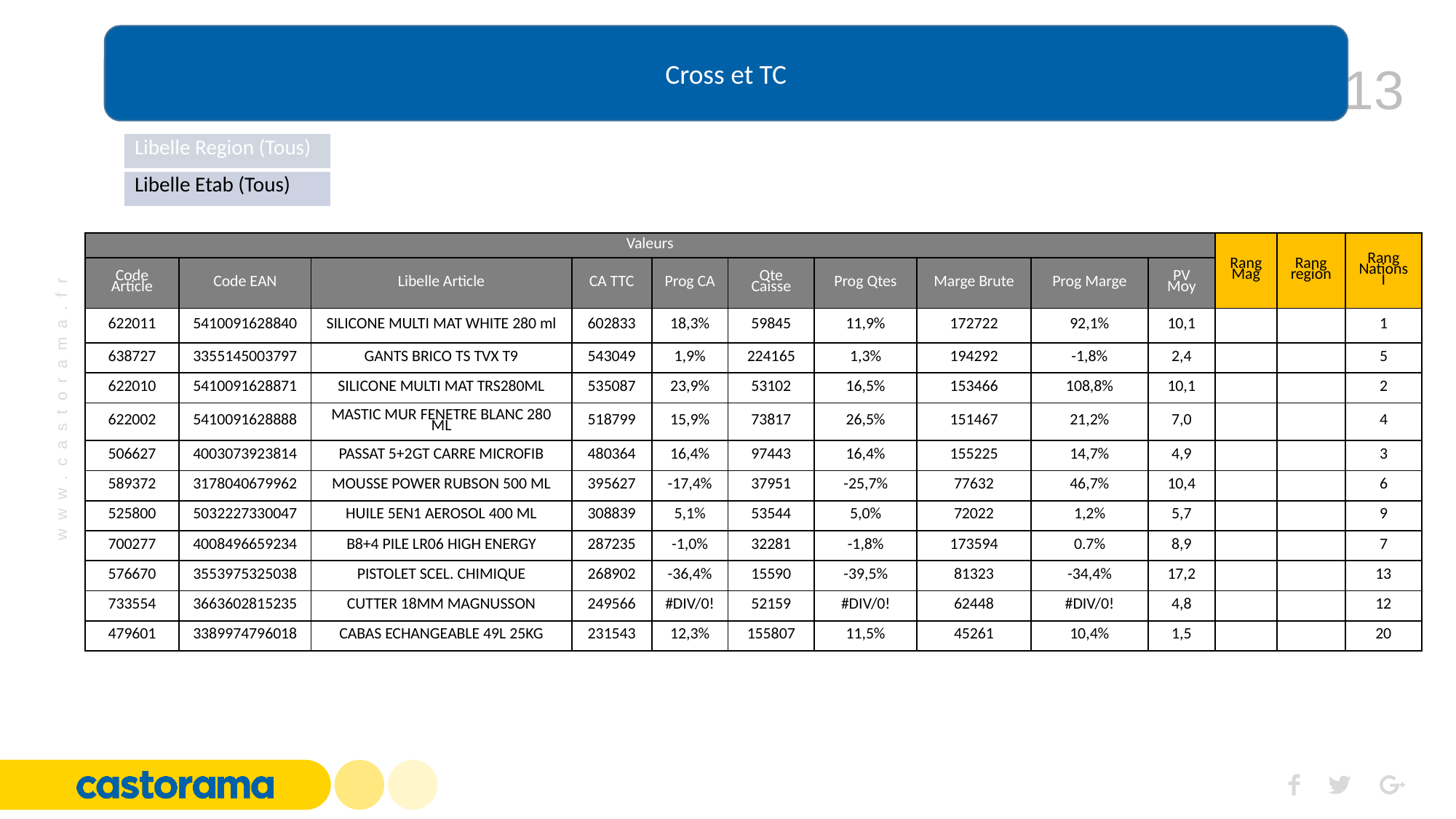

Cross et TC
| Libelle Region (Tous) |
| --- |
| Libelle Etab (Tous) |
| Valeurs |  |  |  |  |  |  |  |  |  | Rang Mag | Rang region | Rang Nations I |
| --- | --- | --- | --- | --- | --- | --- | --- | --- | --- | --- | --- | --- |
| Code Article | Code EAN | Libelle Article | CA TTC | Prog CA | Qte Caisse | Prog Qtes | Marge Brute | Prog Marge | PV Moy |  |  |  |
| 622011 | 5410091628840 | SILICONE MULTI MAT WHITE 280 ml | 602833 | 18,3% | 59845 | 11,9% | 172722 | 92,1% | 10,1 |  |  | 1 |
| 638727 | 3355145003797 | GANTS BRICO TS TVX T9 | 543049 | 1,9% | 224165 | 1,3% | 194292 | -1,8% | 2,4 |  |  | 5 |
| 622010 | 5410091628871 | SILICONE MULTI MAT TRS280ML | 535087 | 23,9% | 53102 | 16,5% | 153466 | 108,8% | 10,1 |  |  | 2 |
| 622002 | 5410091628888 | MASTIC MUR FENETRE BLANC 280 ML | 518799 | 15,9% | 73817 | 26,5% | 151467 | 21,2% | 7,0 |  |  | 4 |
| 506627 | 4003073923814 | PASSAT 5+2GT CARRE MICROFIB | 480364 | 16,4% | 97443 | 16,4% | 155225 | 14,7% | 4,9 |  |  | 3 |
| 589372 | 3178040679962 | MOUSSE POWER RUBSON 500 ML | 395627 | -17,4% | 37951 | -25,7% | 77632 | 46,7% | 10,4 |  |  | 6 |
| 525800 | 5032227330047 | HUILE 5EN1 AEROSOL 400 ML | 308839 | 5,1% | 53544 | 5,0% | 72022 | 1,2% | 5,7 |  |  | 9 |
| 700277 | 4008496659234 | B8+4 PILE LR06 HIGH ENERGY | 287235 | -1,0% | 32281 | -1,8% | 173594 | 0.7% | 8,9 |  |  | 7 |
| 576670 | 3553975325038 | PISTOLET SCEL. CHIMIQUE | 268902 | -36,4% | 15590 | -39,5% | 81323 | -34,4% | 17,2 |  |  | 13 |
| 733554 | 3663602815235 | CUTTER 18MM MAGNUSSON | 249566 | #DIV/0! | 52159 | #DIV/0! | 62448 | #DIV/0! | 4,8 |  |  | 12 |
| 479601 | 3389974796018 | CABAS ECHANGEABLE 49L 25KG | 231543 | 12,3% | 155807 | 11,5% | 45261 | 10,4% | 1,5 |  |  | 20 |